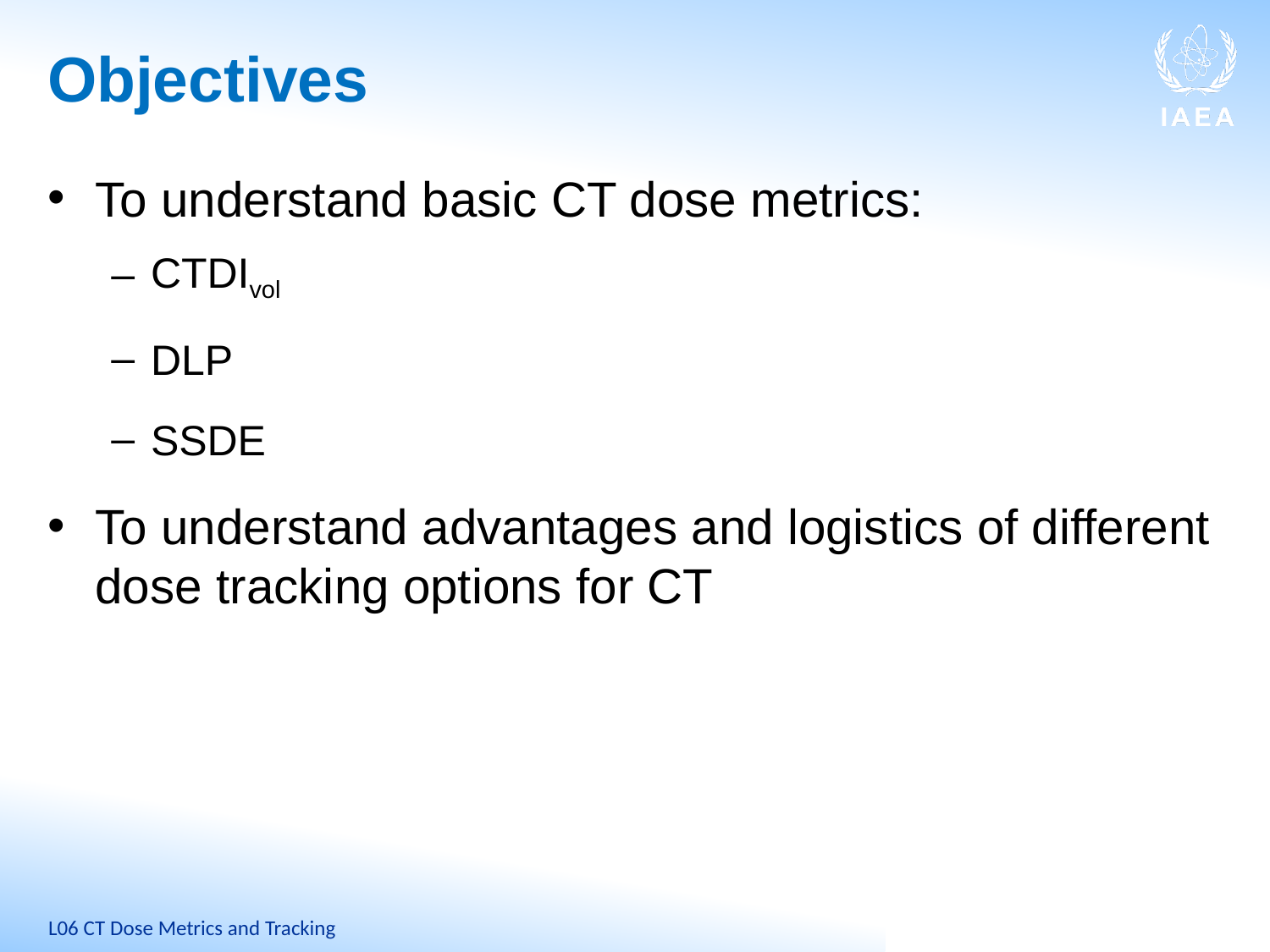

# Objectives
To understand basic CT dose metrics:
CTDIvol
DLP
SSDE
To understand advantages and logistics of different dose tracking options for CT